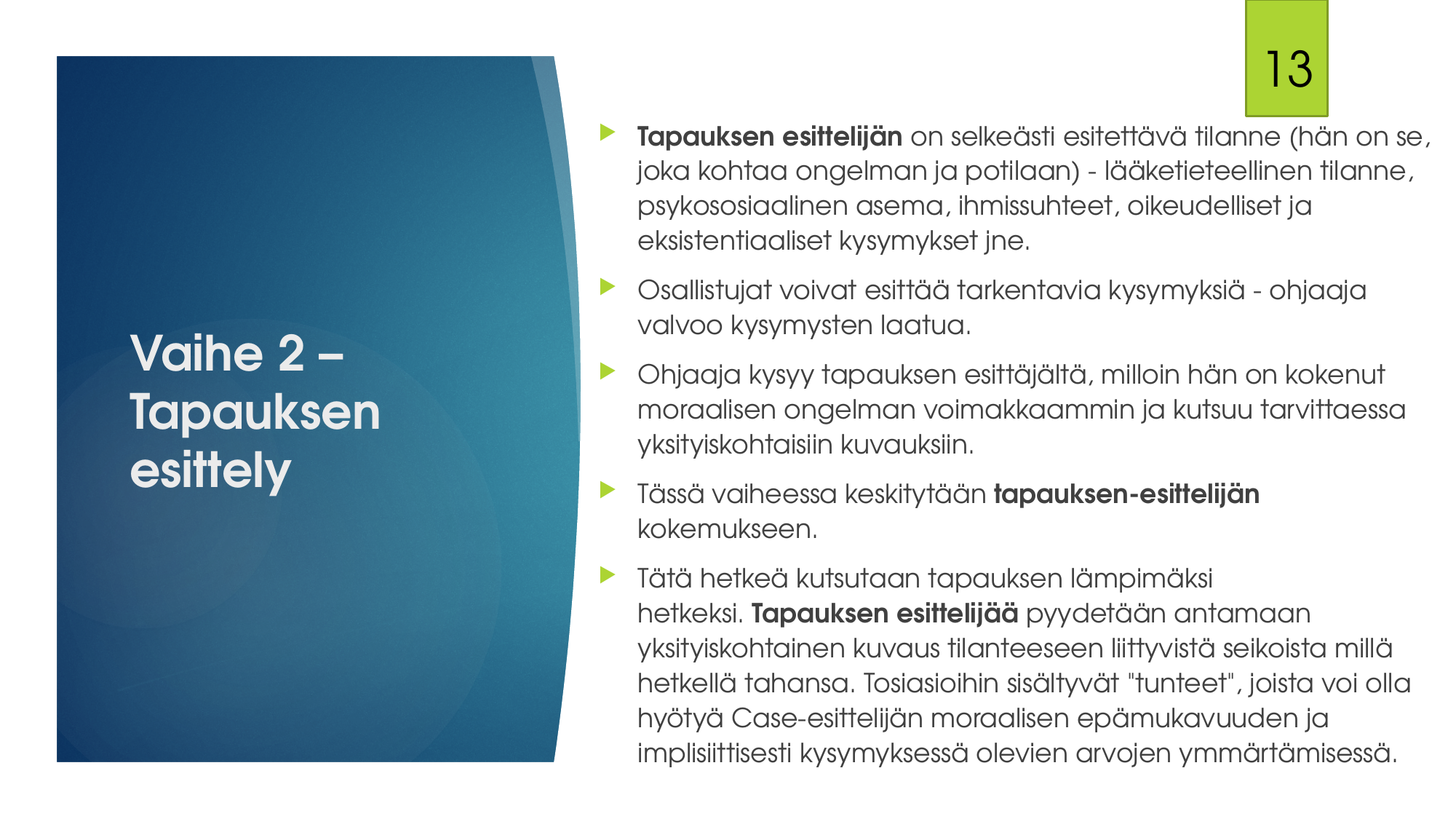

13

Tapauksen esittelijän on selkeästi esitettävä tilanne (hän on se, joka kohtaa ongelman ja potilaan) - lääketieteellinen tilanne, psykososiaalinen asema, ihmissuhteet, oikeudelliset ja eksistentiaaliset kysymykset jne.
Osallistujat voivat esittää tarkentavia kysymyksiä - ohjaaja valvoo kysymysten laatua.
Ohjaaja kysyy tapauksen esittäjältä, milloin hän on kokenut moraalisen ongelman voimakkaammin ja kutsuu tarvittaessa yksityiskohtaisiin kuvauksiin.
Tässä vaiheessa keskitytään tapauksen-esittelijän kokemukseen.
Tätä hetkeä kutsutaan tapauksen lämpimäksi hetkeksi. Tapauksen esittelijää pyydetään antamaan yksityiskohtainen kuvaus tilanteeseen liittyvistä seikoista millä hetkellä tahansa. Tosiasioihin sisältyvät "tunteet", joista voi olla hyötyä Case-esittelijän moraalisen epämukavuuden ja implisiittisesti kysymyksessä olevien arvojen ymmärtämisessä.
# Vaihe 2 –Tapauksen esittely